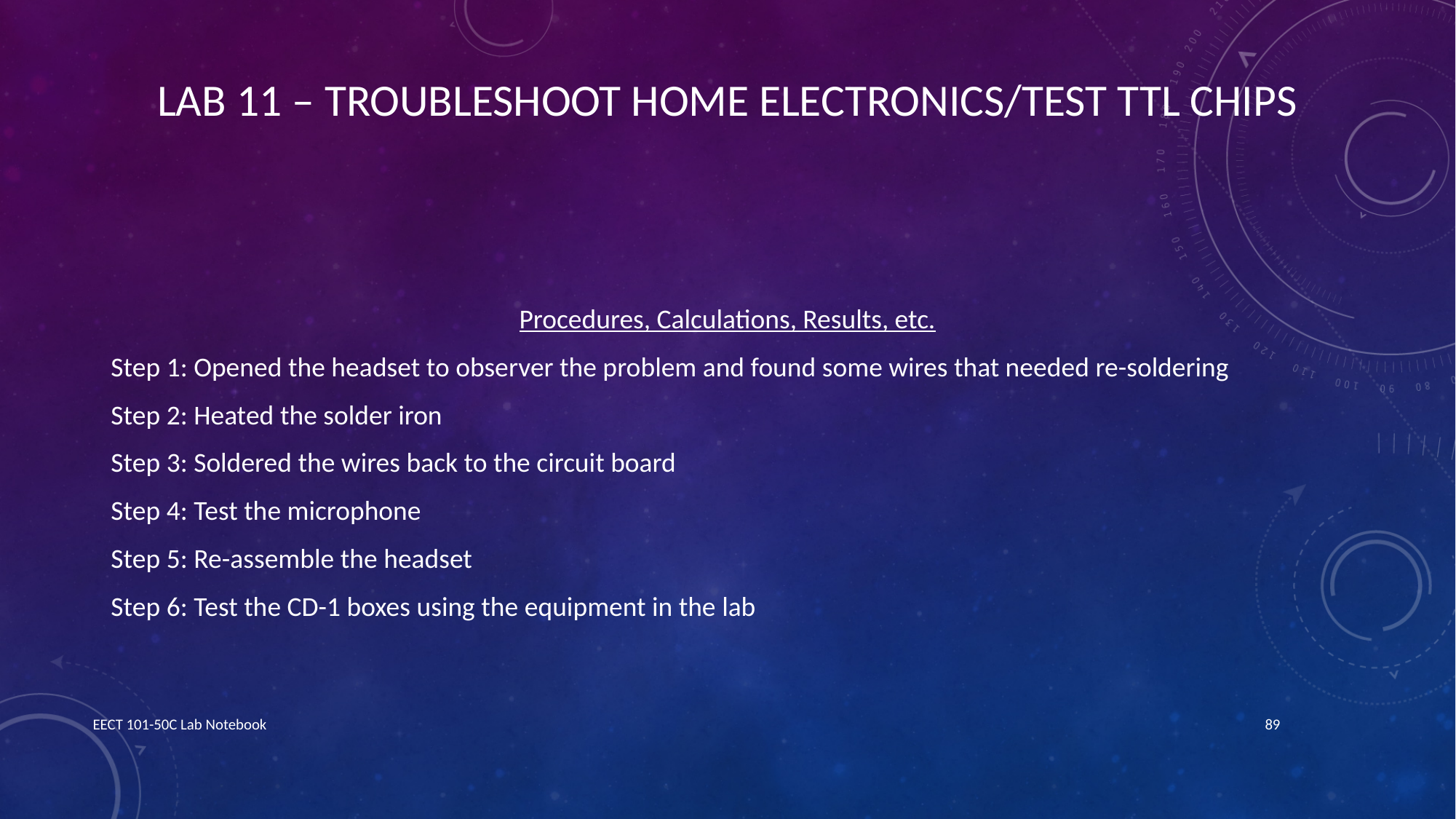

# Lab 11 – Troubleshoot Home Electronics/Test TTL Chips
Procedures, Calculations, Results, etc.
Step 1: Opened the headset to observer the problem and found some wires that needed re-soldering
Step 2: Heated the solder iron
Step 3: Soldered the wires back to the circuit board
Step 4: Test the microphone
Step 5: Re-assemble the headset
Step 6: Test the CD-1 boxes using the equipment in the lab
EECT 101-50C Lab Notebook
89